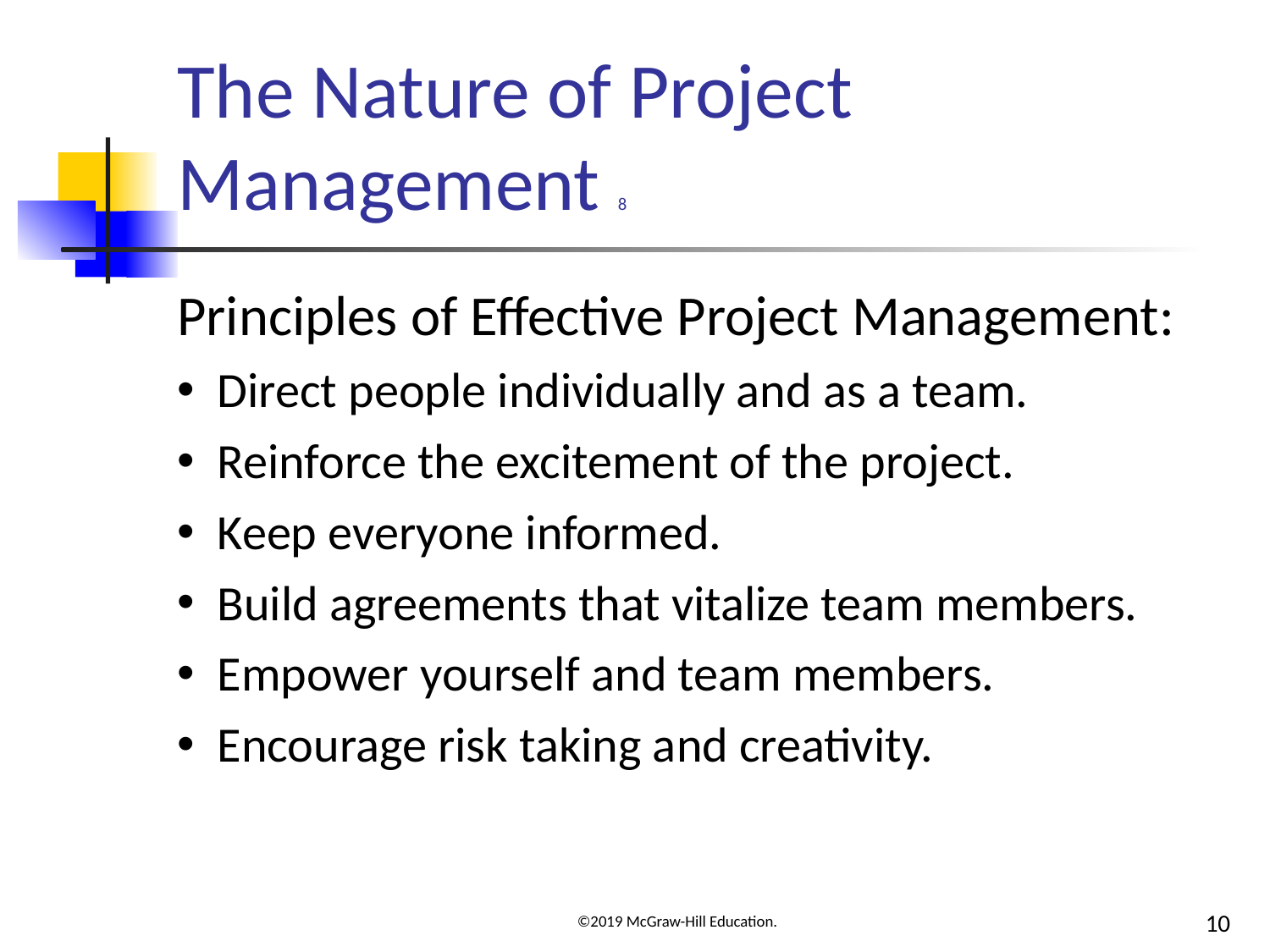

# The Nature of Project Management 8
Principles of Effective Project Management:
Direct people individually and as a team.
Reinforce the excitement of the project.
Keep everyone informed.
Build agreements that vitalize team members.
Empower yourself and team members.
Encourage risk taking and creativity.